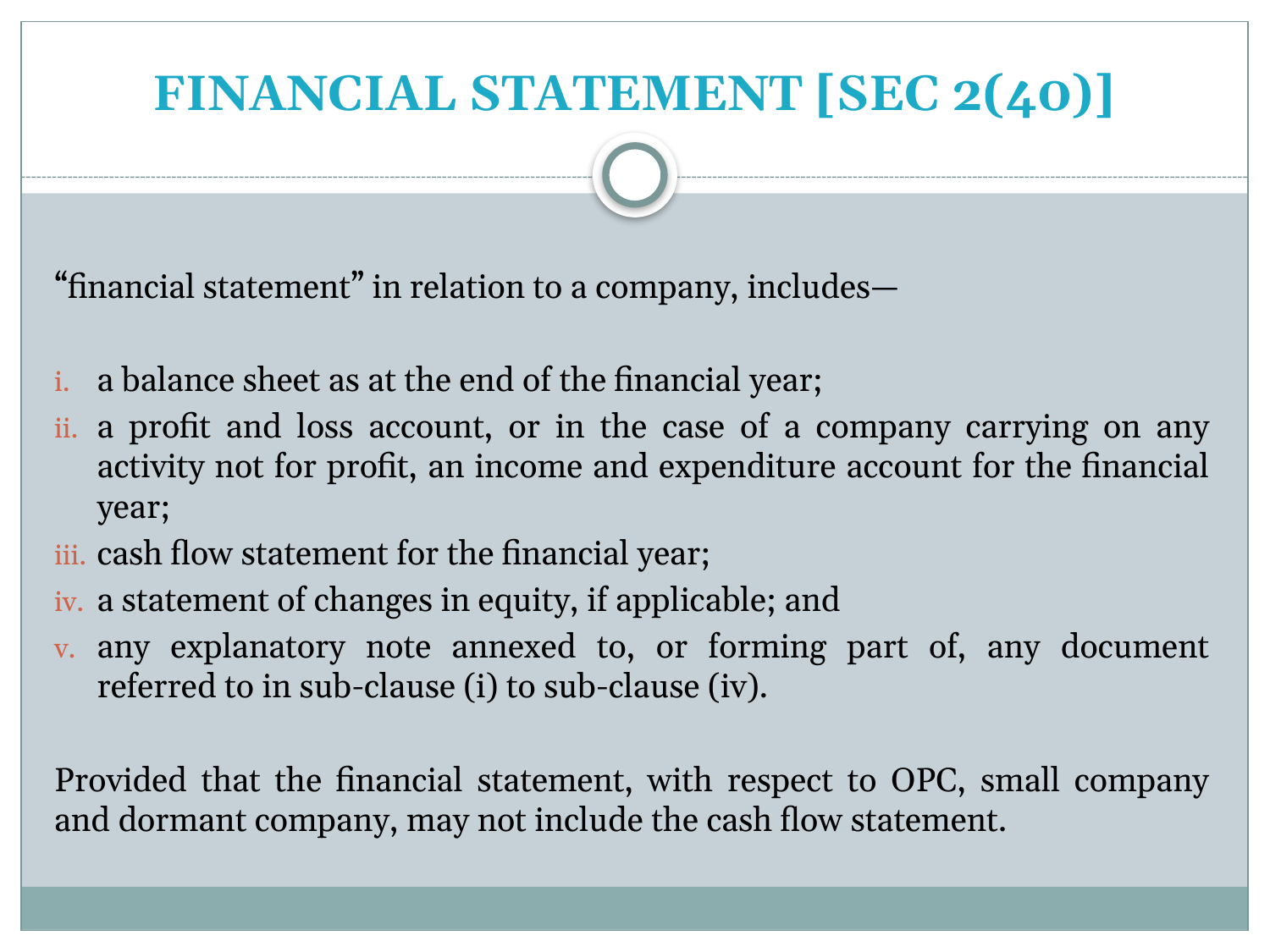

# financial statement [Sec 2(40)]

“financial statement” in relation to a company, includes—

a balance sheet as at the end of the financial year;
a profit and loss account, or in the case of a company carrying on any activity not for profit, an income and expenditure account for the financial year;
cash flow statement for the financial year;
a statement of changes in equity, if applicable; and
any explanatory note annexed to, or forming part of, any document referred to in sub-clause (i) to sub-clause (iv).

Provided that the financial statement, with respect to OPC, small company and dormant company, may not include the cash flow statement.